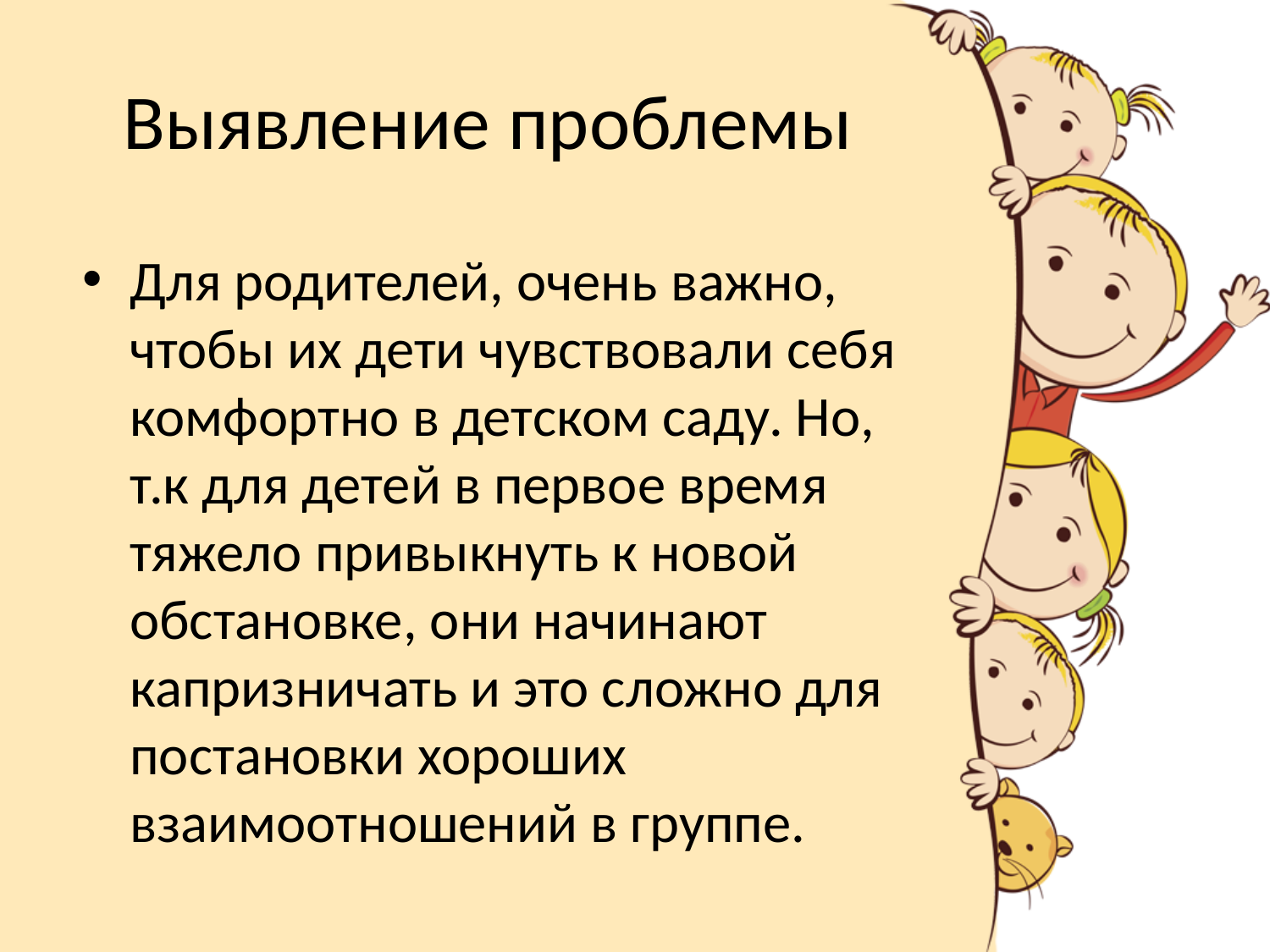

# Выявление проблемы
Для родителей, очень важно, чтобы их дети чувствовали себя комфортно в детском саду. Но, т.к для детей в первое время тяжело привыкнуть к новой обстановке, они начинают капризничать и это сложно для постановки хороших взаимоотношений в группе.